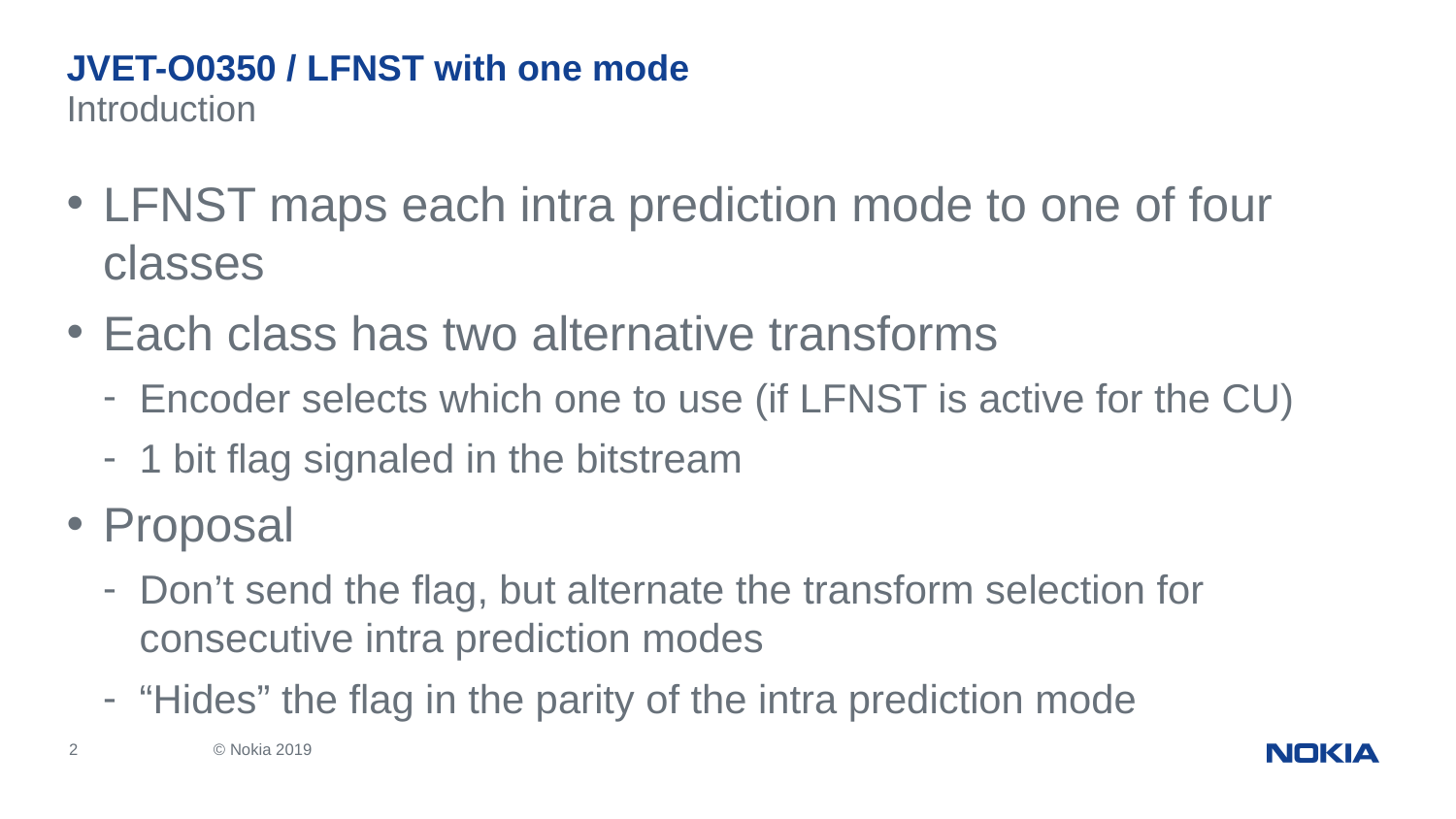

# JVET-O0350 / LFNST with one mode
Introduction
LFNST maps each intra prediction mode to one of four classes
Each class has two alternative transforms
Encoder selects which one to use (if LFNST is active for the CU)
1 bit flag signaled in the bitstream
Proposal
Don’t send the flag, but alternate the transform selection for consecutive intra prediction modes
“Hides” the flag in the parity of the intra prediction mode